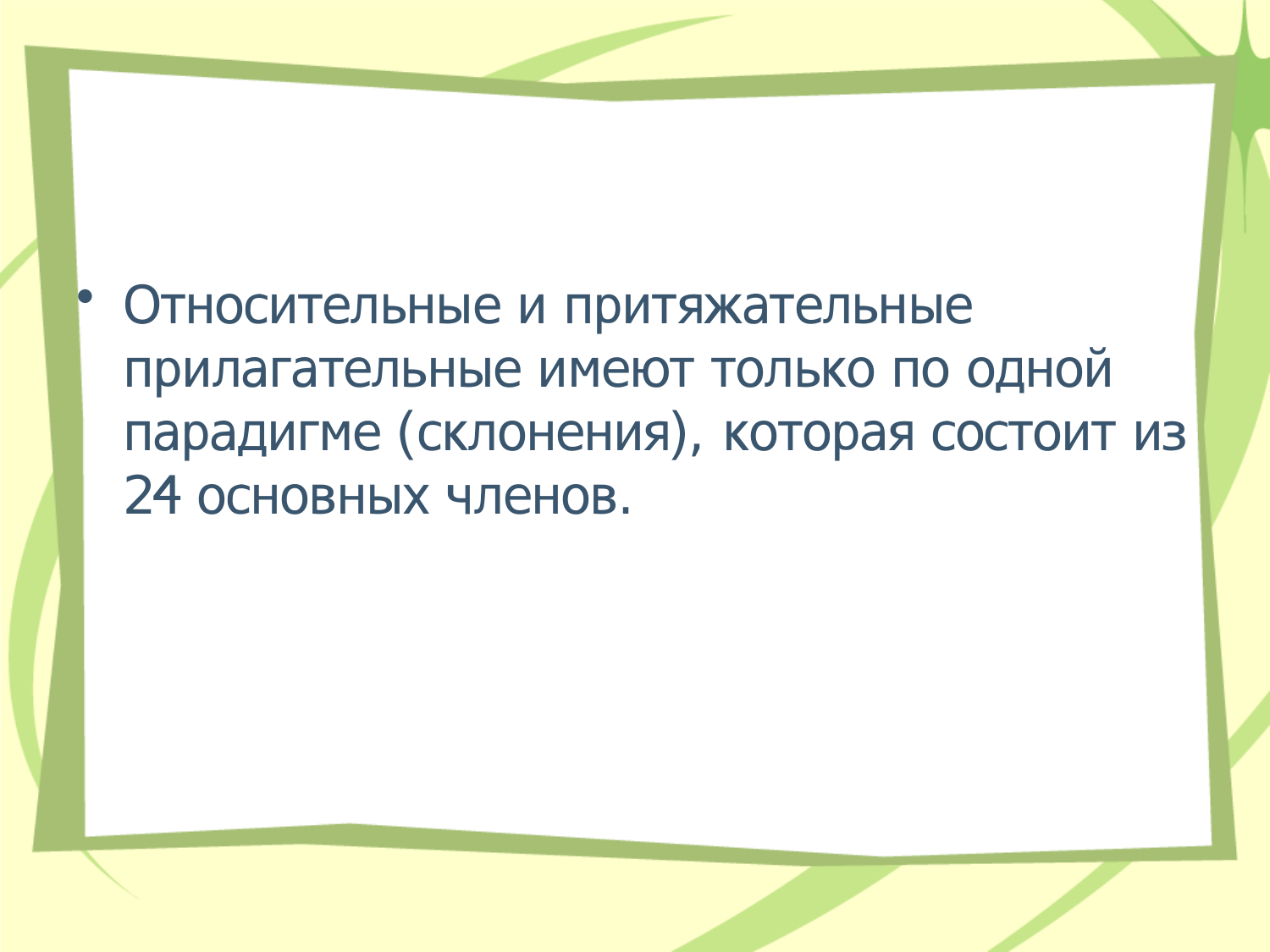

#
Относительные и притяжательные прилагательные имеют только по одной парадигме (склонения), которая состоит из 24 основных членов.